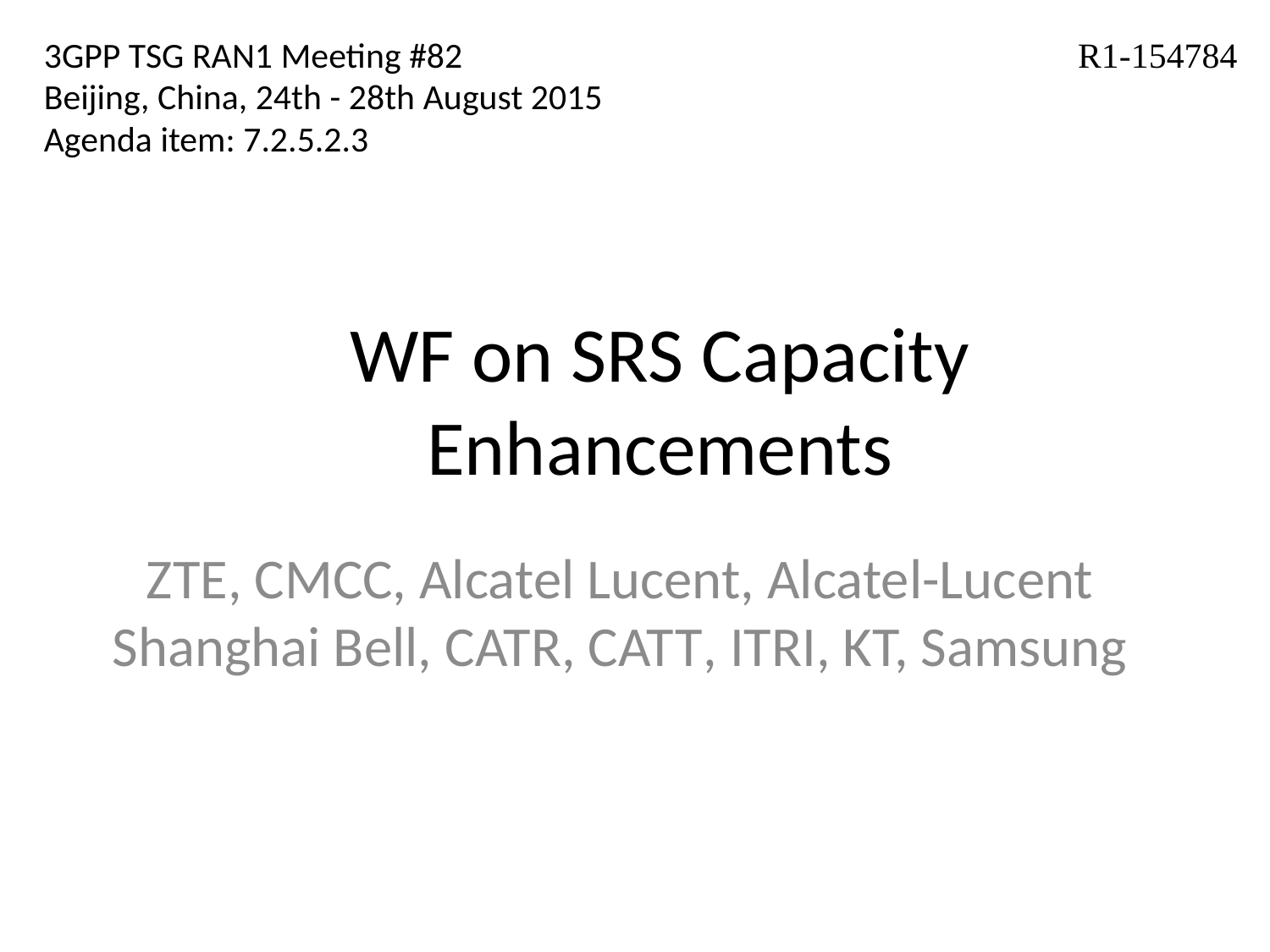

3GPP TSG RAN1 Meeting #82
Beijing, China, 24th - 28th August 2015
Agenda item: 7.2.5.2.3
R1-154784
# WF on SRS Capacity Enhancements
ZTE, CMCC, Alcatel Lucent, Alcatel-Lucent Shanghai Bell, CATR, CATT, ITRI, KT, Samsung